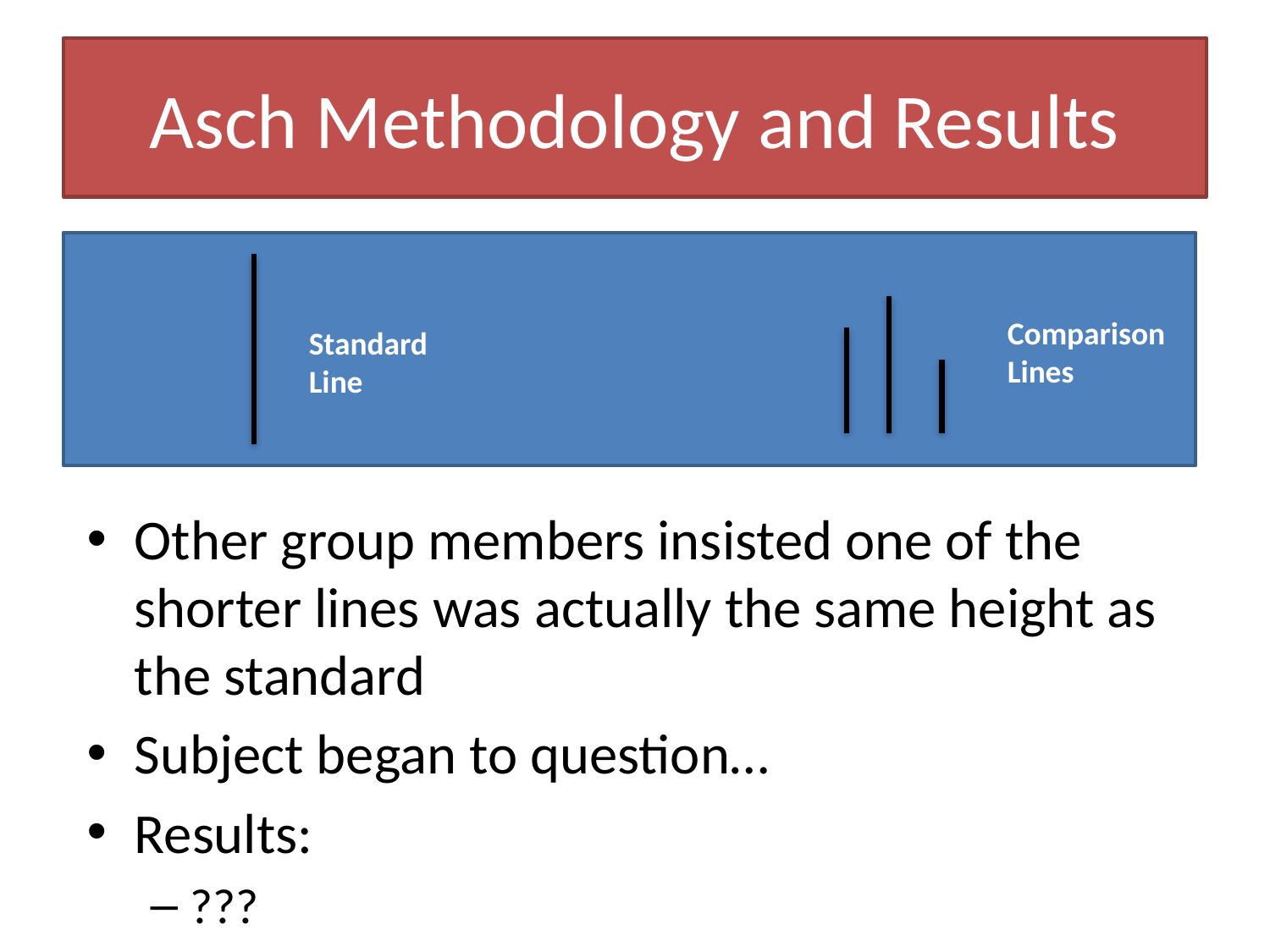

# Asch Methodology and Results

Comparison Lines
Standard Line
Other group members insisted one of the shorter lines was actually the same height as the standard
Subject began to question…
Results:
???